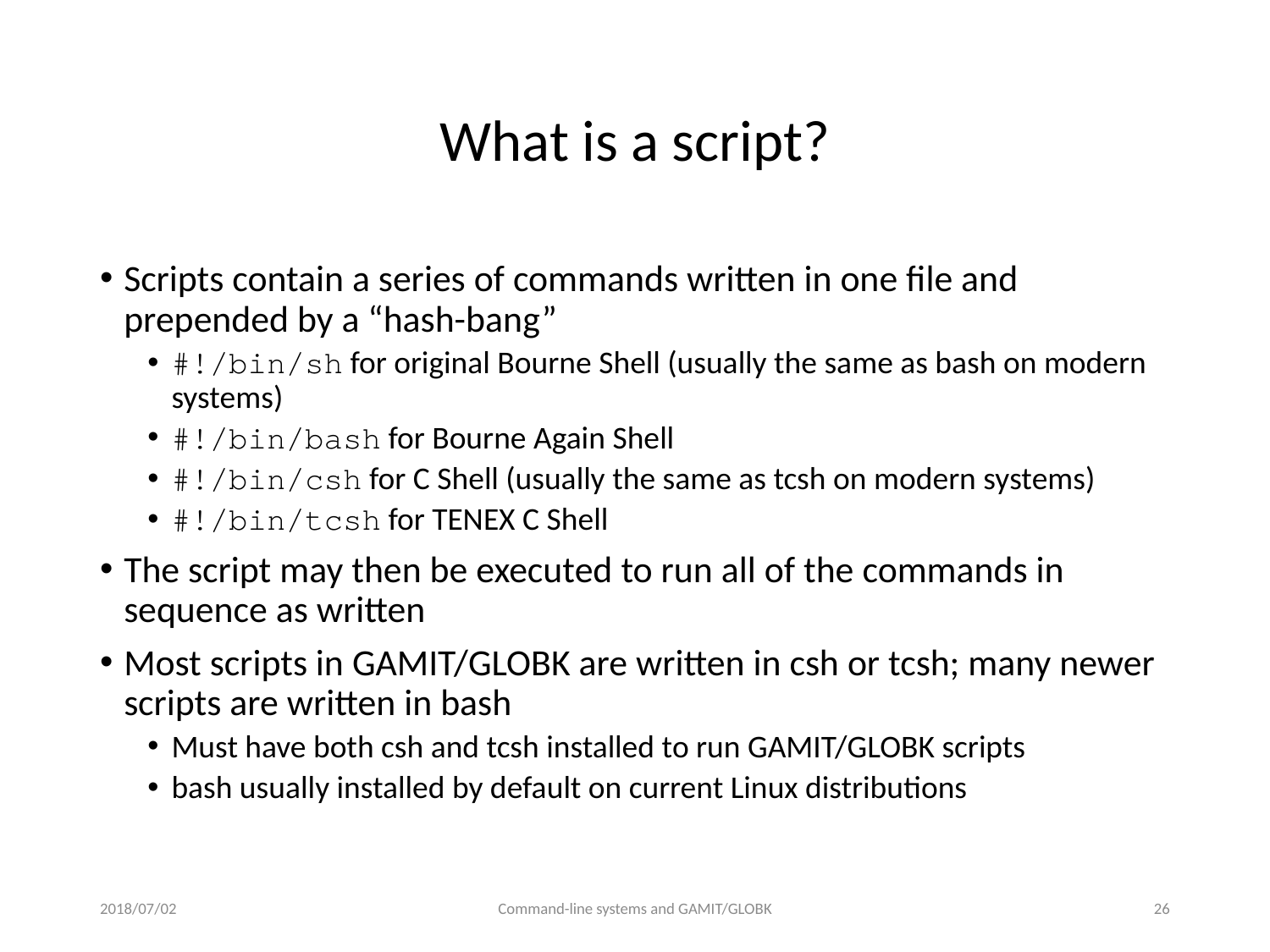

# What is a script?
Scripts contain a series of commands written in one file and prepended by a “hash-bang”
#!/bin/sh for original Bourne Shell (usually the same as bash on modern systems)
#!/bin/bash for Bourne Again Shell
#!/bin/csh for C Shell (usually the same as tcsh on modern systems)
#!/bin/tcsh for TENEX C Shell
The script may then be executed to run all of the commands in sequence as written
Most scripts in GAMIT/GLOBK are written in csh or tcsh; many newer scripts are written in bash
Must have both csh and tcsh installed to run GAMIT/GLOBK scripts
bash usually installed by default on current Linux distributions
2018/07/02
Command-line systems and GAMIT/GLOBK
26